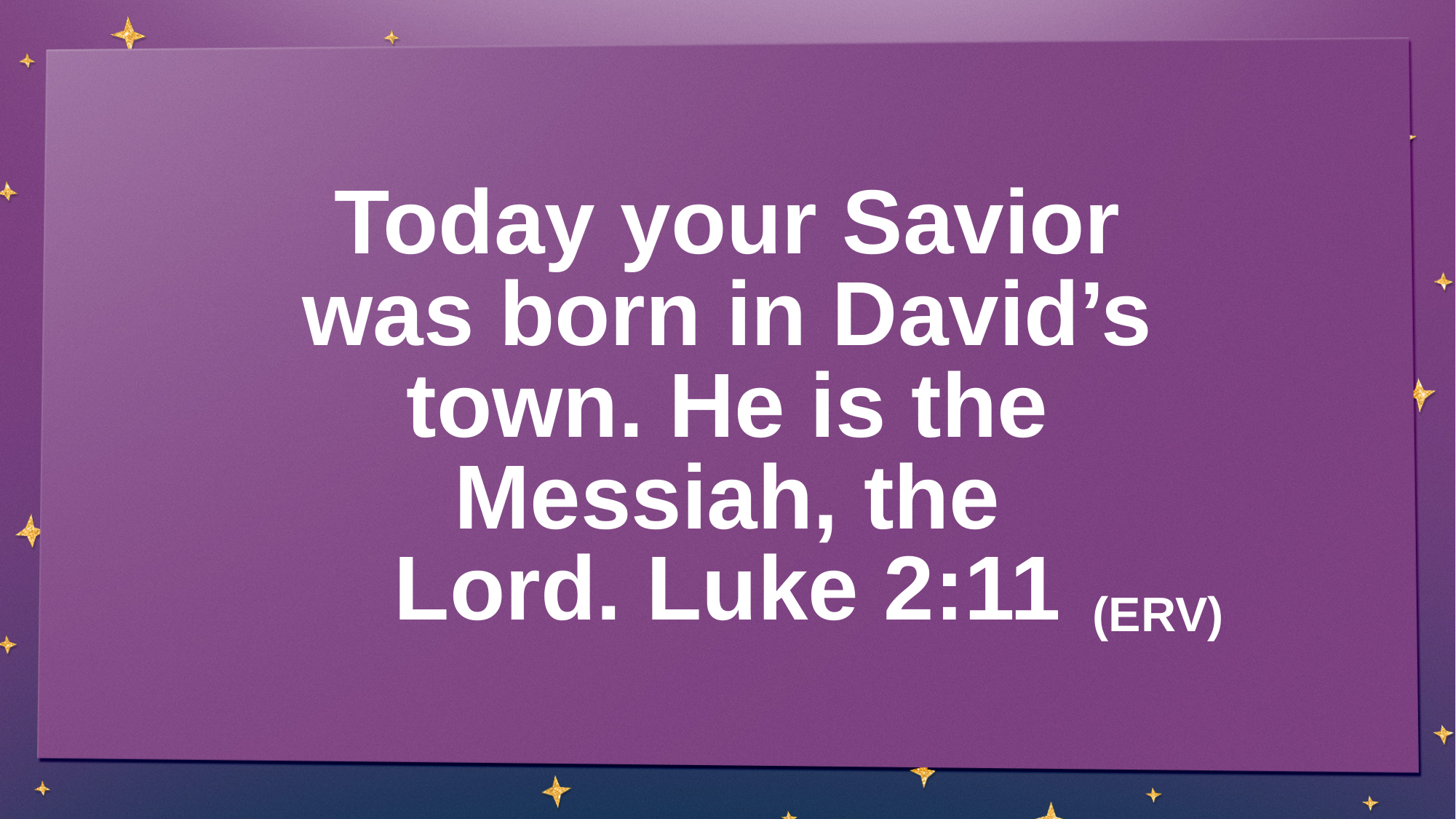

# Today your Savior was born in David’s town. He is the Messiah, the Lord. Luke 2:11
(ERV)